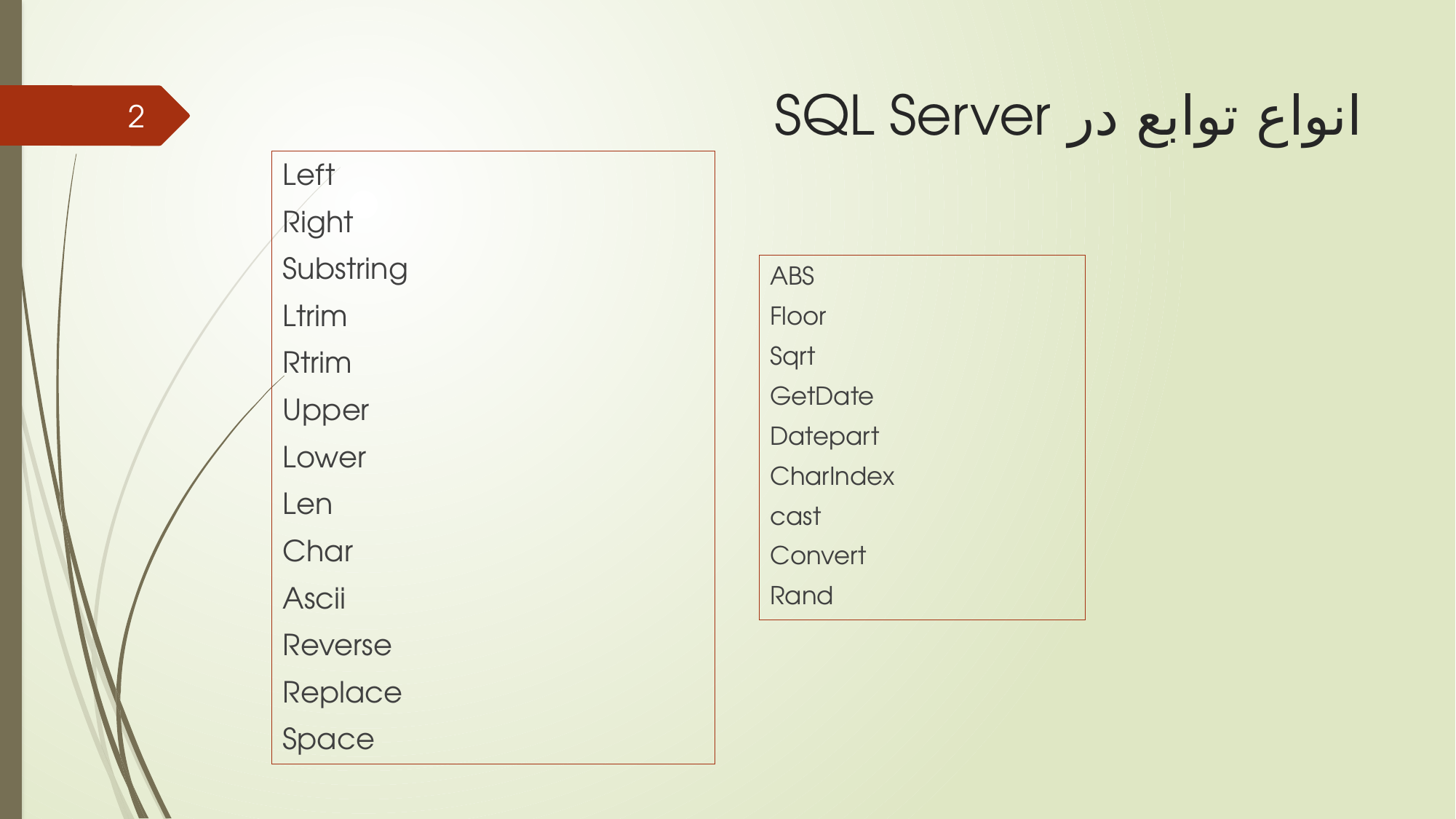

# انواع توابع در SQL Server
2
Left
Right
Substring
Ltrim
Rtrim
Upper
Lower
Len
Char
Ascii
Reverse
Replace
Space

ABS
Floor
Sqrt
GetDate
Datepart
CharIndex
cast
Convert
Rand